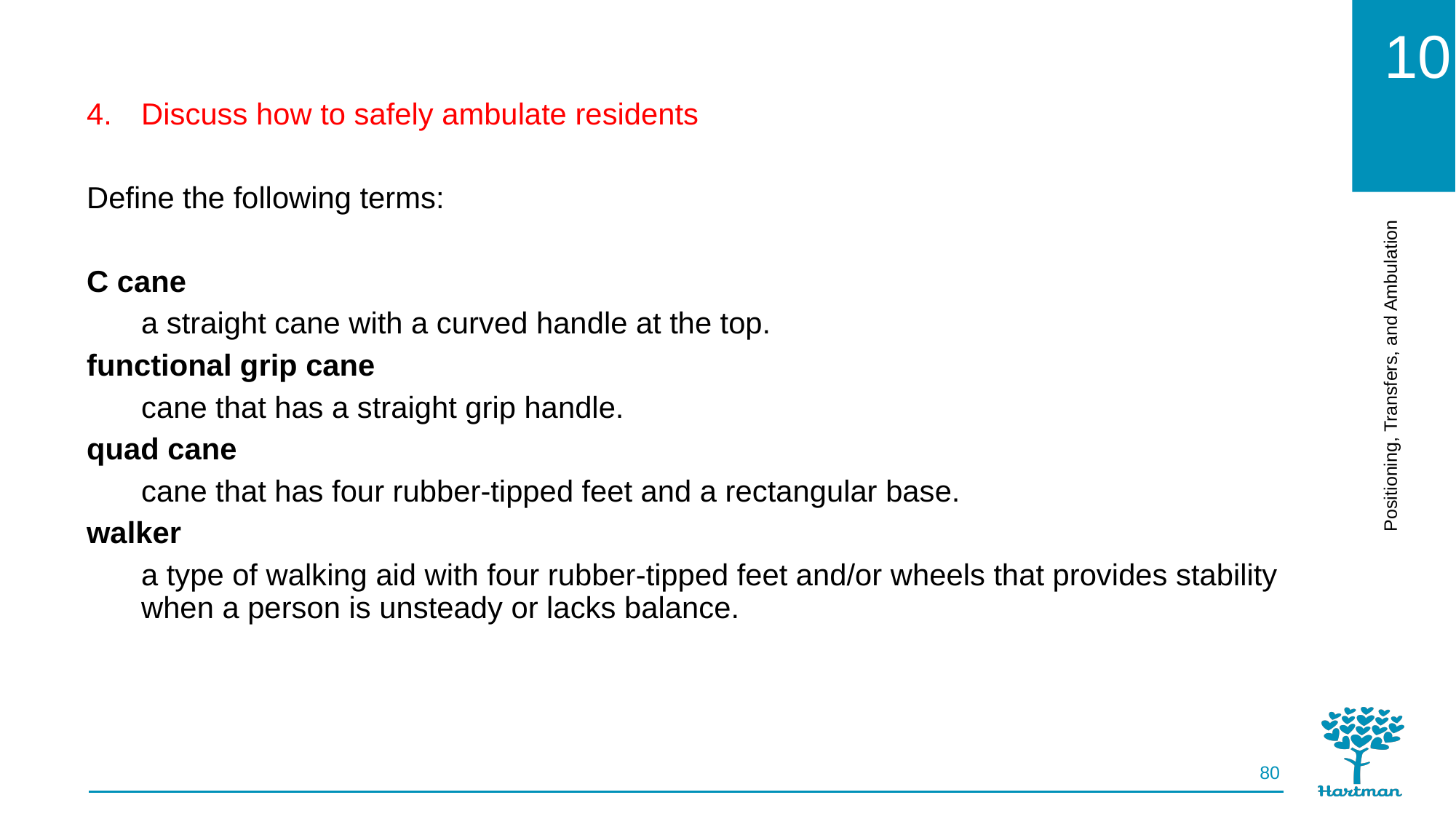

Discuss how to safely ambulate residents

Define the following terms:

C cane
a straight cane with a curved handle at the top.
functional grip cane
cane that has a straight grip handle.
quad cane
cane that has four rubber-tipped feet and a rectangular base.
walker
a type of walking aid with four rubber-tipped feet and/or wheels that provides stability when a person is unsteady or lacks balance.

80